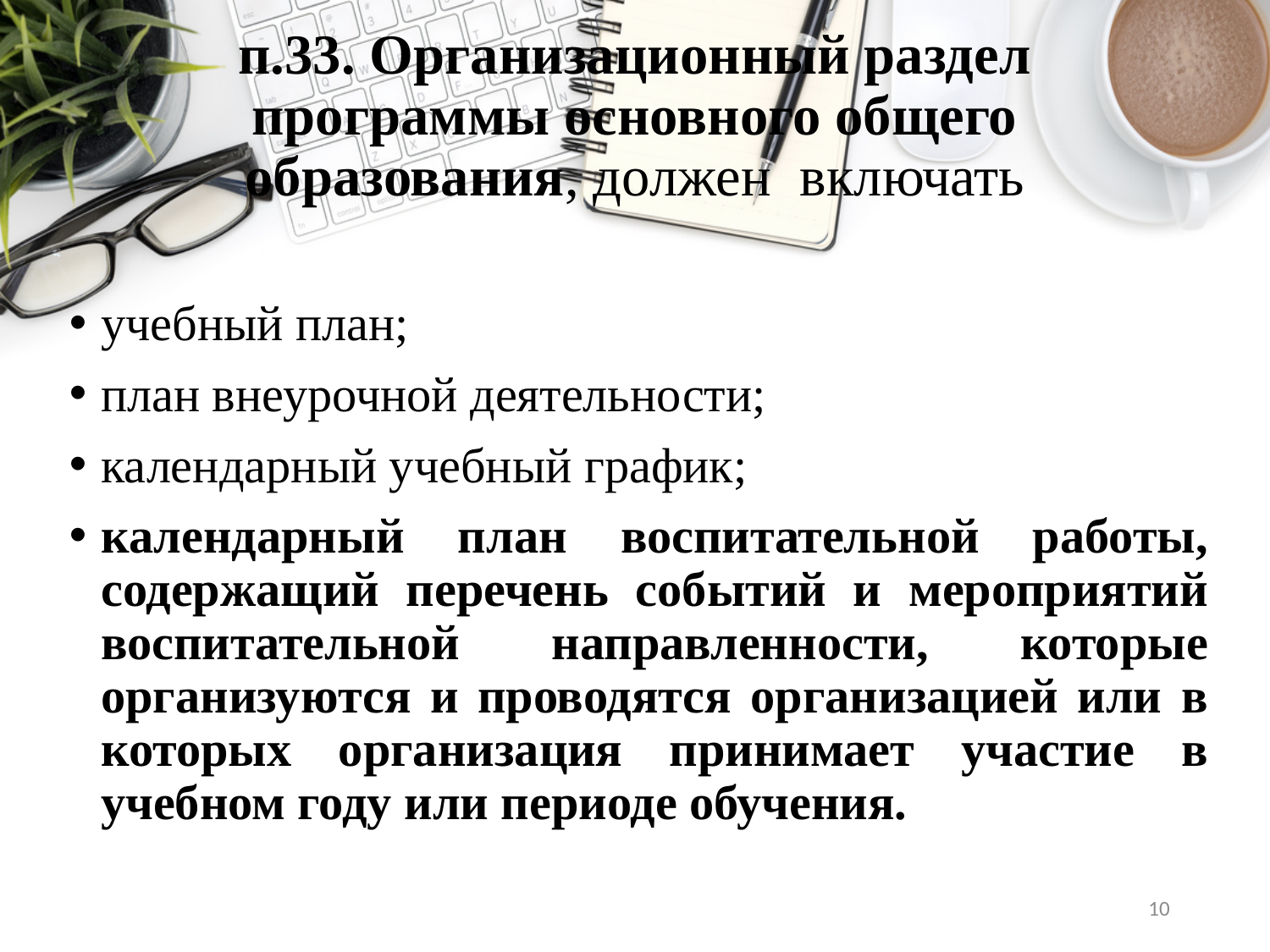

# п.33. Организационный раздел программы основного общего образования, должен  включать

учебный план;
план внеурочной деятельности;
календарный учебный график;
календарный план воспитательной работы, содержащий перечень событий и мероприятий воспитательной направленности, которые организуются и проводятся организацией или в которых организация принимает участие в учебном году или периоде обучения.

10